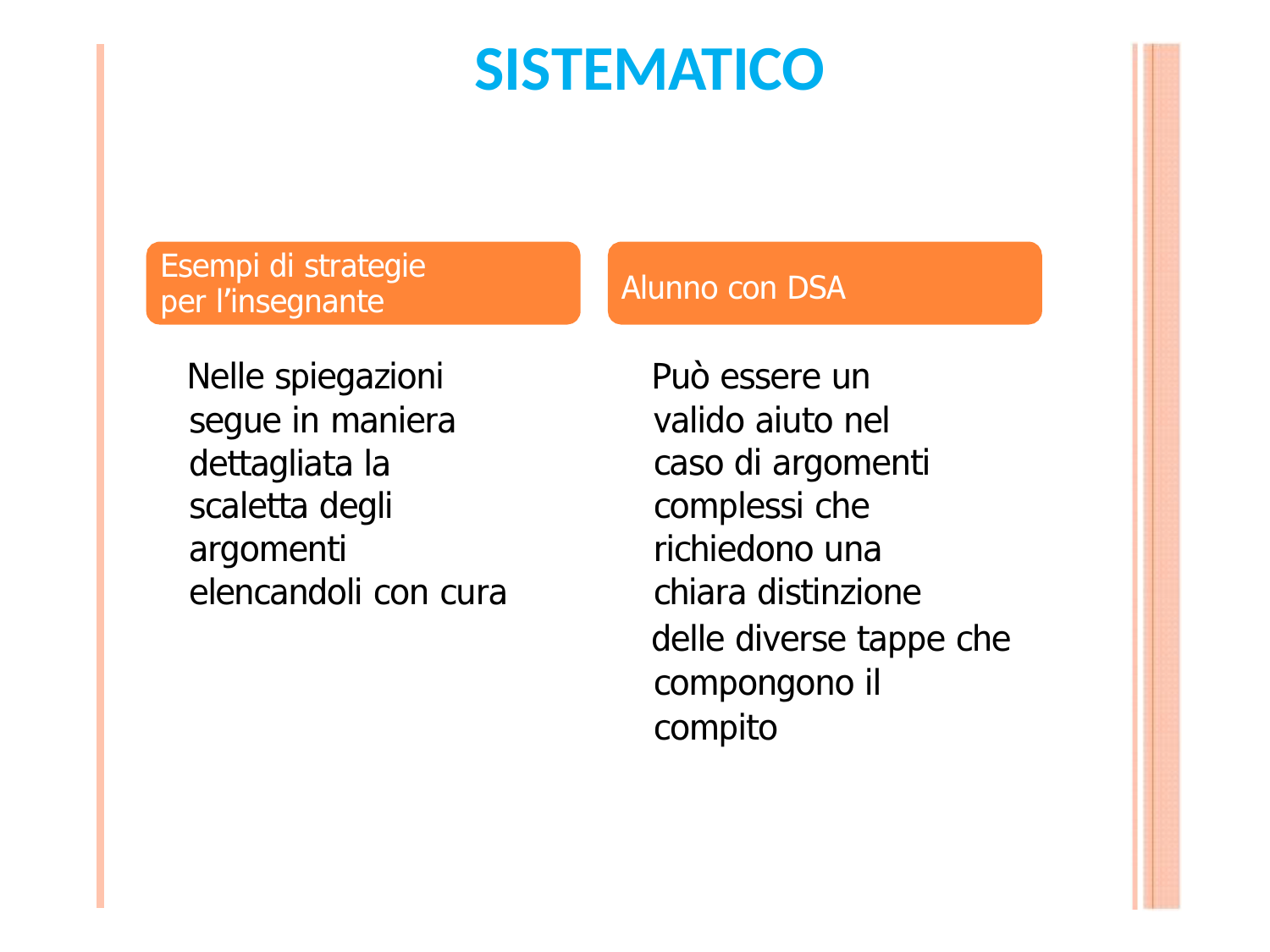

# SISTEMATICO

.
43

Esempi di strategie per l’insegnante
Alunno con DSA
Può essere un valido aiuto nel caso di argomenti complessi che richiedono una chiara distinzione
delle diverse tappe che compongono il compito
Nelle spiegazioni segue in maniera dettagliata la scaletta degli argomenti elencandoli con cura